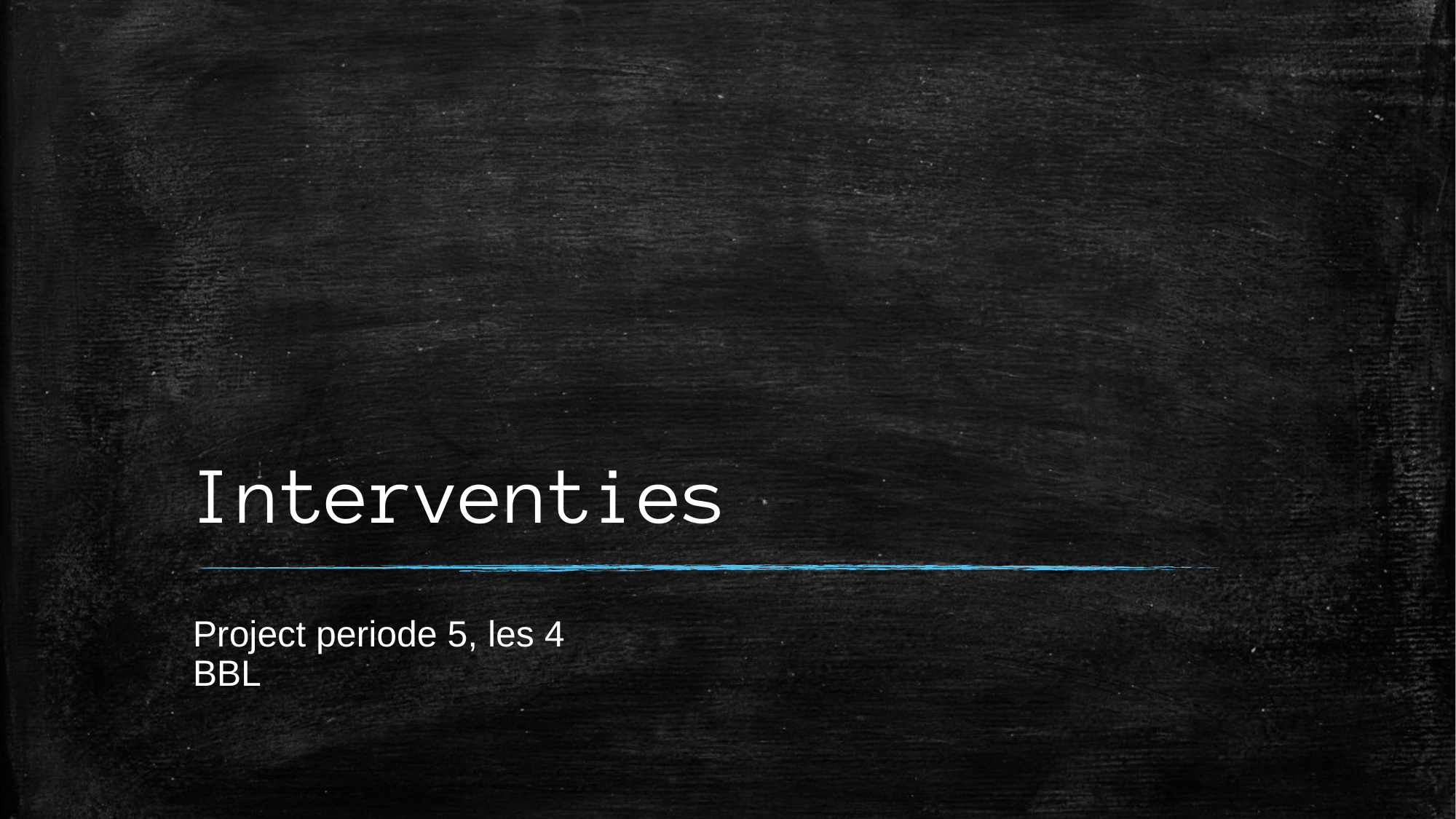

# Interventies
Project periode 5, les 4
BBL